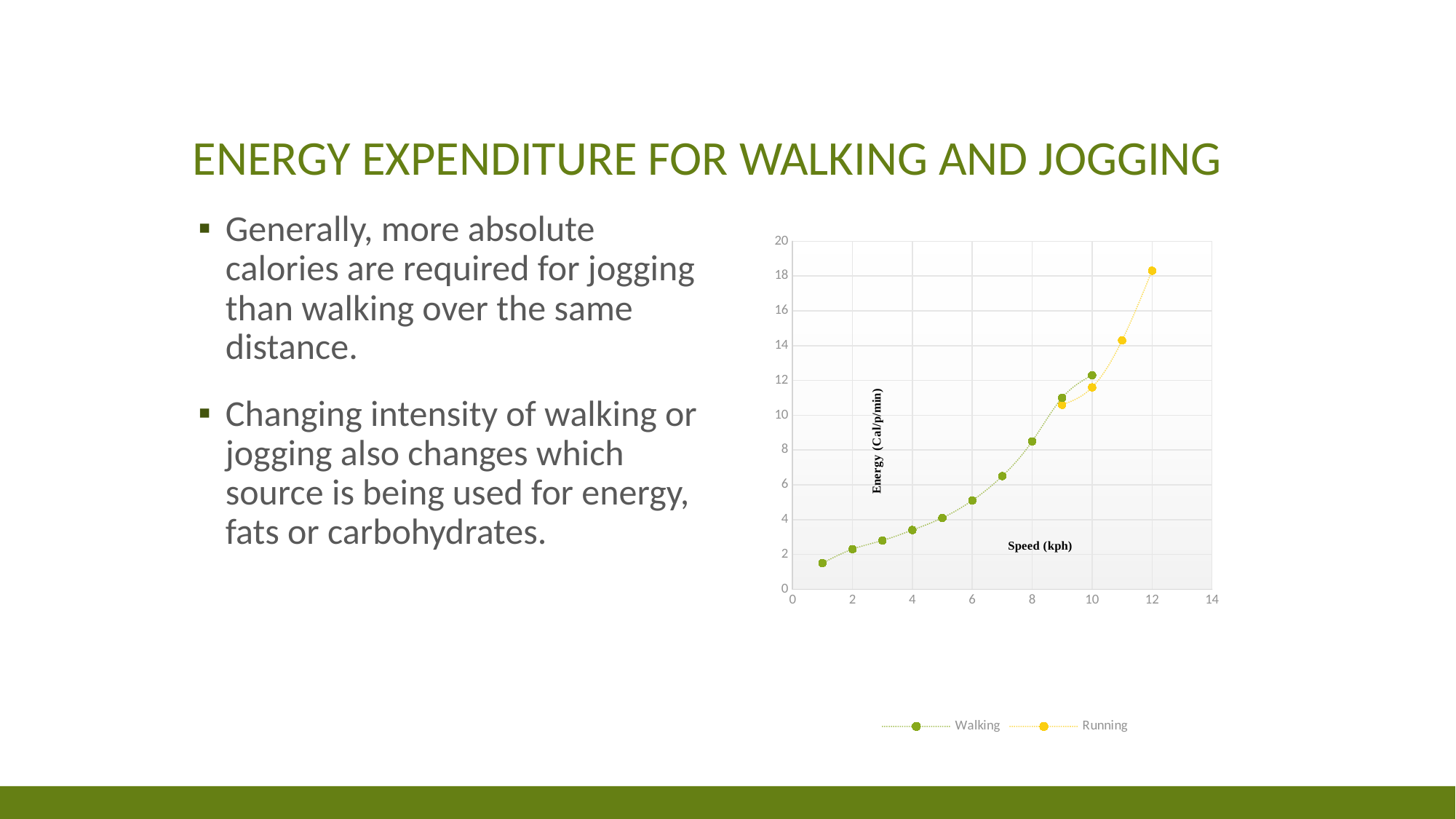

# Energy expenditure for walking and jogging
Generally, more absolute calories are required for jogging than walking over the same distance.
Changing intensity of walking or jogging also changes which source is being used for energy, fats or carbohydrates.

### Chart

| Category |  |  |
|---|---|---|